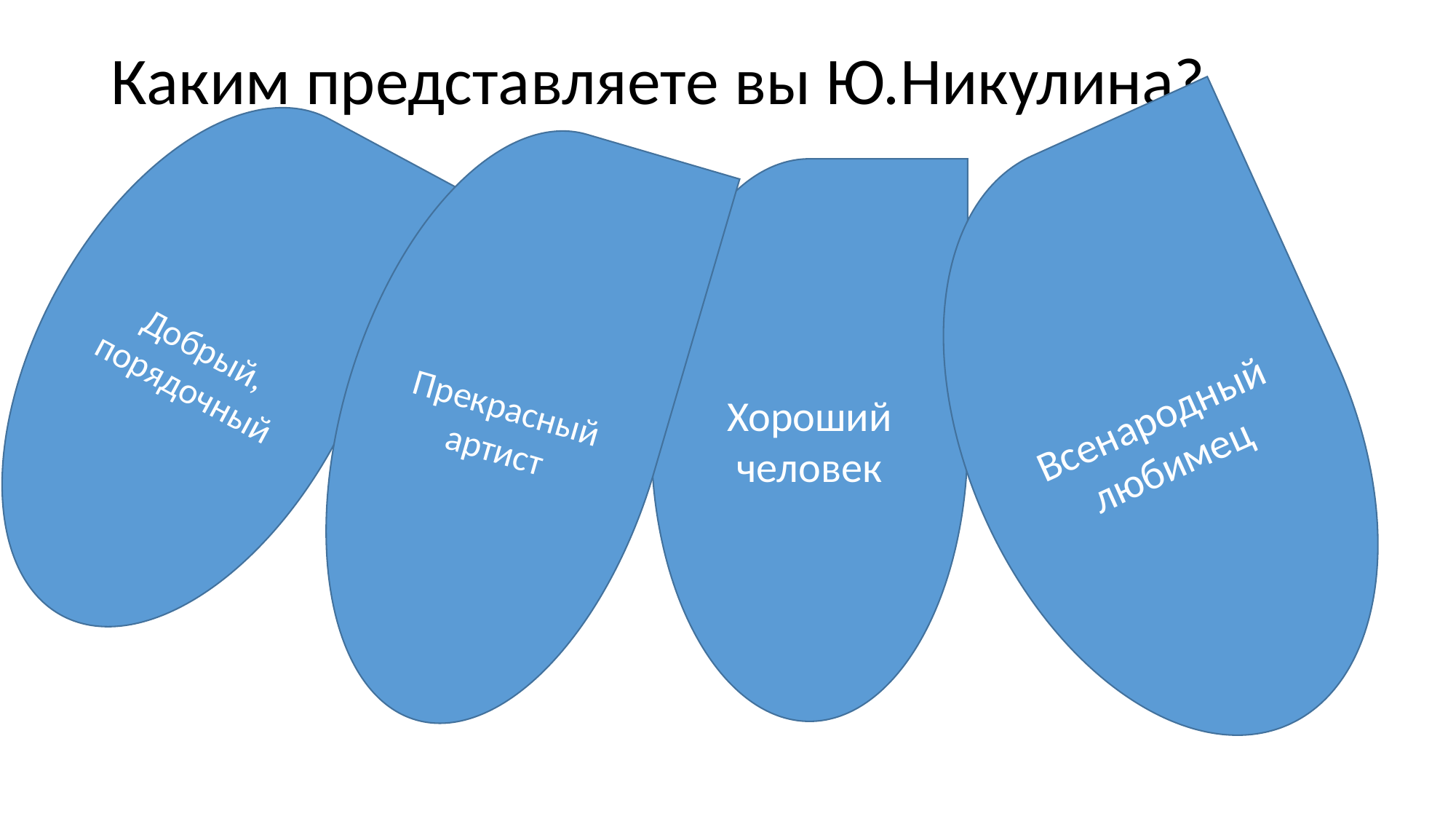

# Каким представляете вы Ю.Никулина?
Добрый,
порядочный
Прекрасный артист
Всенародный
любимец
Хороший человек